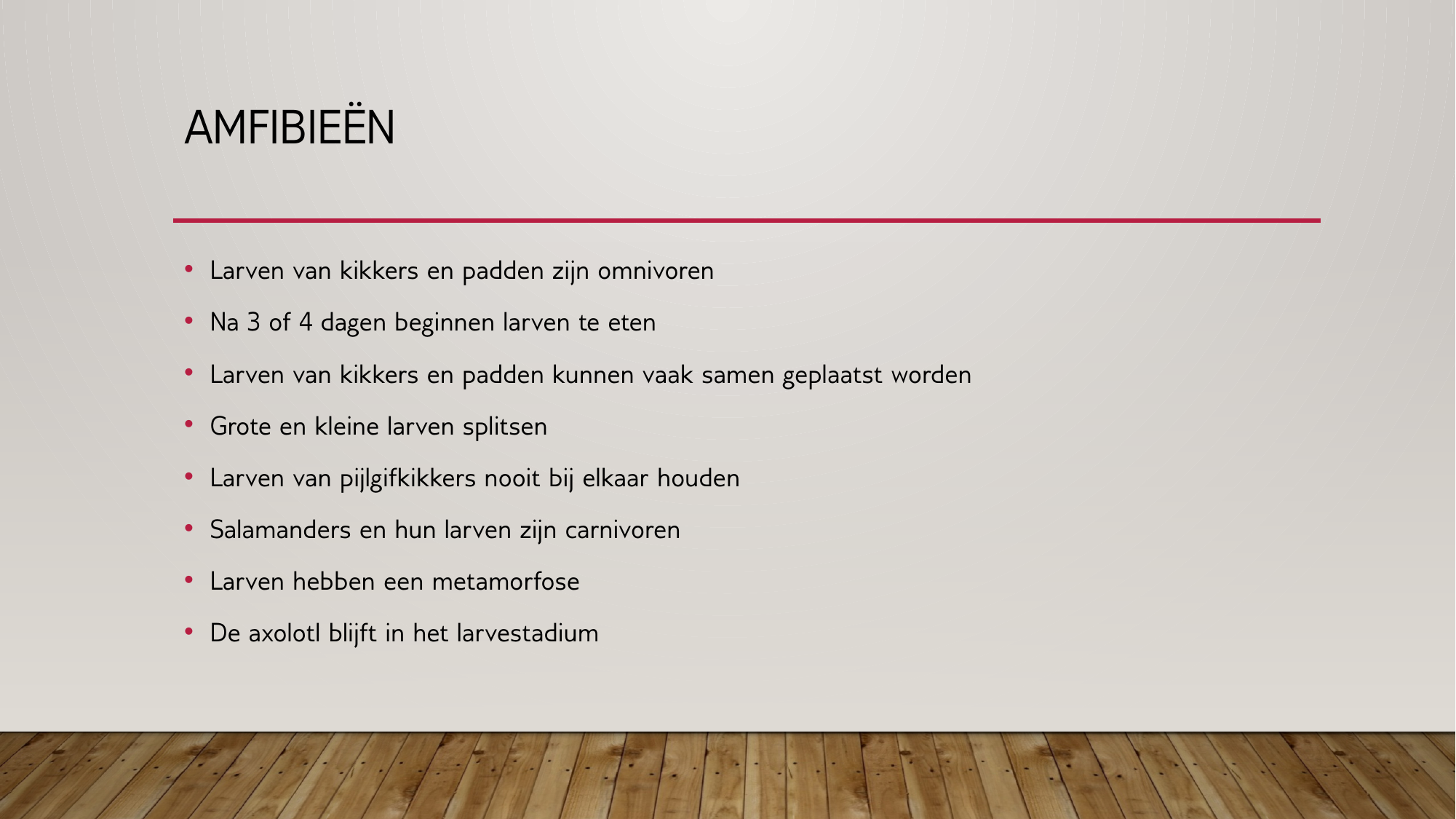

# Amfibieën
Larven van kikkers en padden zijn omnivoren
Na 3 of 4 dagen beginnen larven te eten
Larven van kikkers en padden kunnen vaak samen geplaatst worden
Grote en kleine larven splitsen
Larven van pijlgifkikkers nooit bij elkaar houden
Salamanders en hun larven zijn carnivoren
Larven hebben een metamorfose
De axolotl blijft in het larvestadium